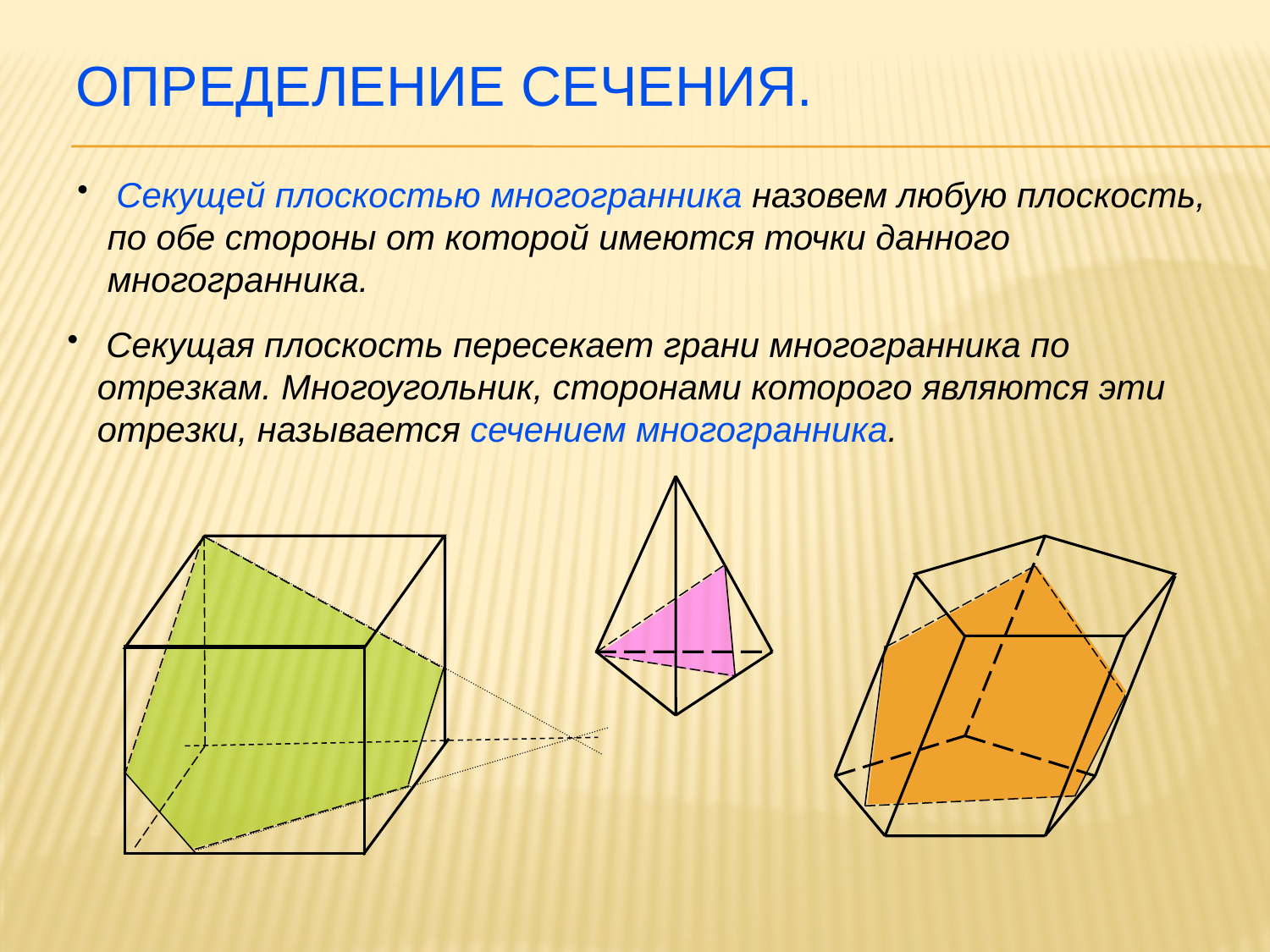

# Определение сечения.
 Секущей плоскостью многогранника назовем любую плоскость, по обе стороны от которой имеются точки данного многогранника.
 Секущая плоскость пересекает грани многогранника по отрезкам. Многоугольник, сторонами которого являются эти отрезки, называется сечением многогранника.